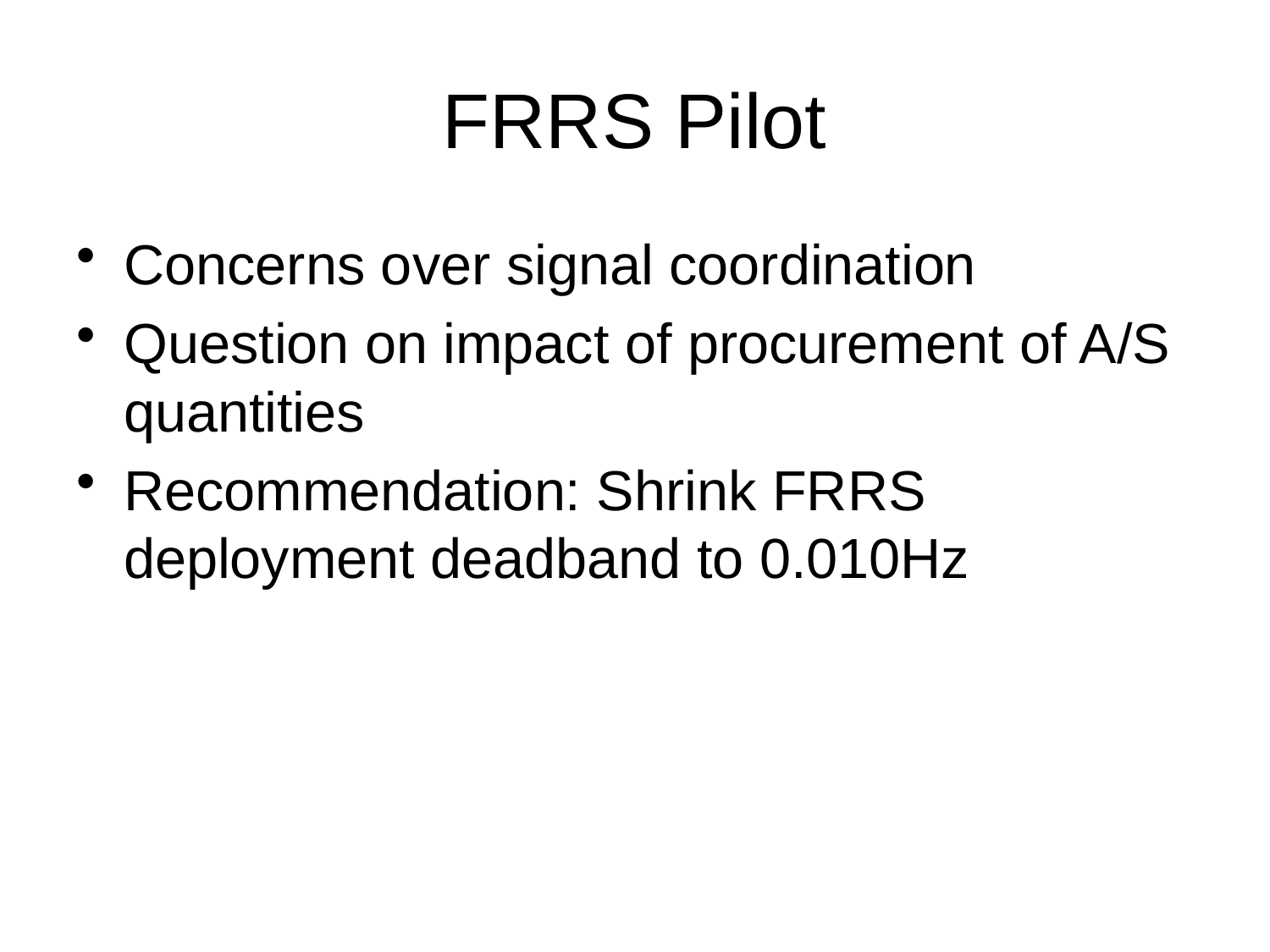

# FRRS Pilot
Concerns over signal coordination
Question on impact of procurement of A/S quantities
Recommendation: Shrink FRRS deployment deadband to 0.010Hz